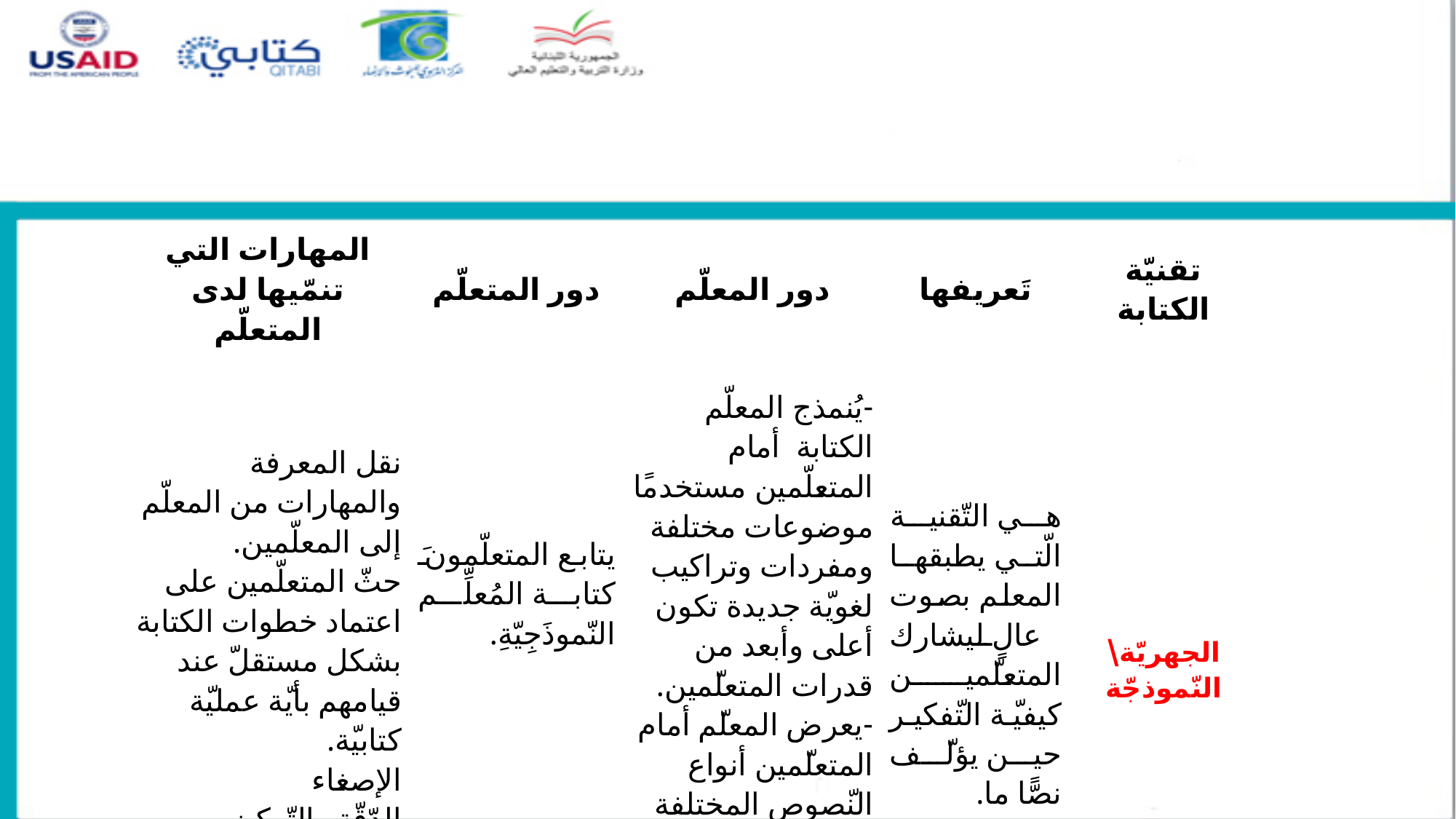

| المهارات التي تنمّيها لدى المتعلّم | دور المتعلّم | دور المعلّم | تَعريفها | تقنيّة الكتابة |
| --- | --- | --- | --- | --- |
| نقل المعرفة والمهارات من المعلّم إلى المعلّمين. حثّ المتعلّمين على اعتماد خطوات الكتابة بشكل مستقلّ عند قيامهم بأيّة عمليّة كتابيّة. الإصغاء الدّقّة والتّركيز | يتابع المتعلّمونَ كتابة المُعلِّم النّموذَجِيّةِ. | -يُنمذج المعلّم الكتابة أمام المتعلّمين مستخدمًا موضوعات مختلفة ومفردات وتراكيب لغويّة جديدة تكون أعلى وأبعد من قدرات المتعلّمين. -يعرض المعلّم أمام المتعلّمين أنواع النّصوص المختلفة وميزات كلّ منها توافقًا مع ما يتمّ تدريسه في القراءة والقواعد. | هي التّقنية الّتي يطبقها المعلم بصوت عالٍ ليشارك المتعلّمين كيفيّة التّفكير حين يؤلّف نصًّا ما. | الجهريّة\ النّموذجّة |